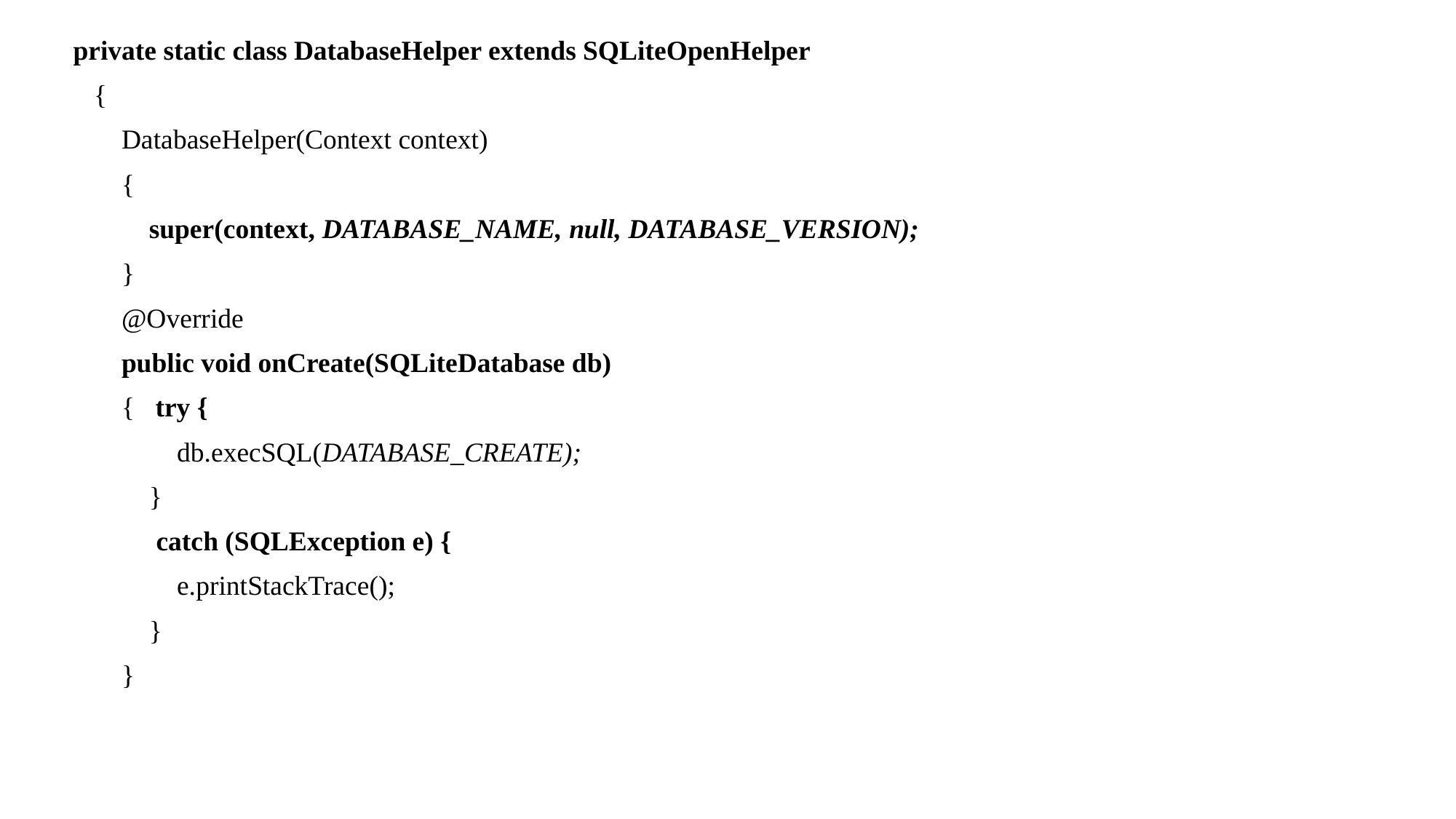

private static class DatabaseHelper extends SQLiteOpenHelper
    {
        DatabaseHelper(Context context)
        {
            super(context, DATABASE_NAME, null, DATABASE_VERSION);
        }
        @Override
        public void onCreate(SQLiteDatabase db)
        {   try {
                db.execSQL(DATABASE_CREATE);
            }
             catch (SQLException e) {
                e.printStackTrace();
            }
        }